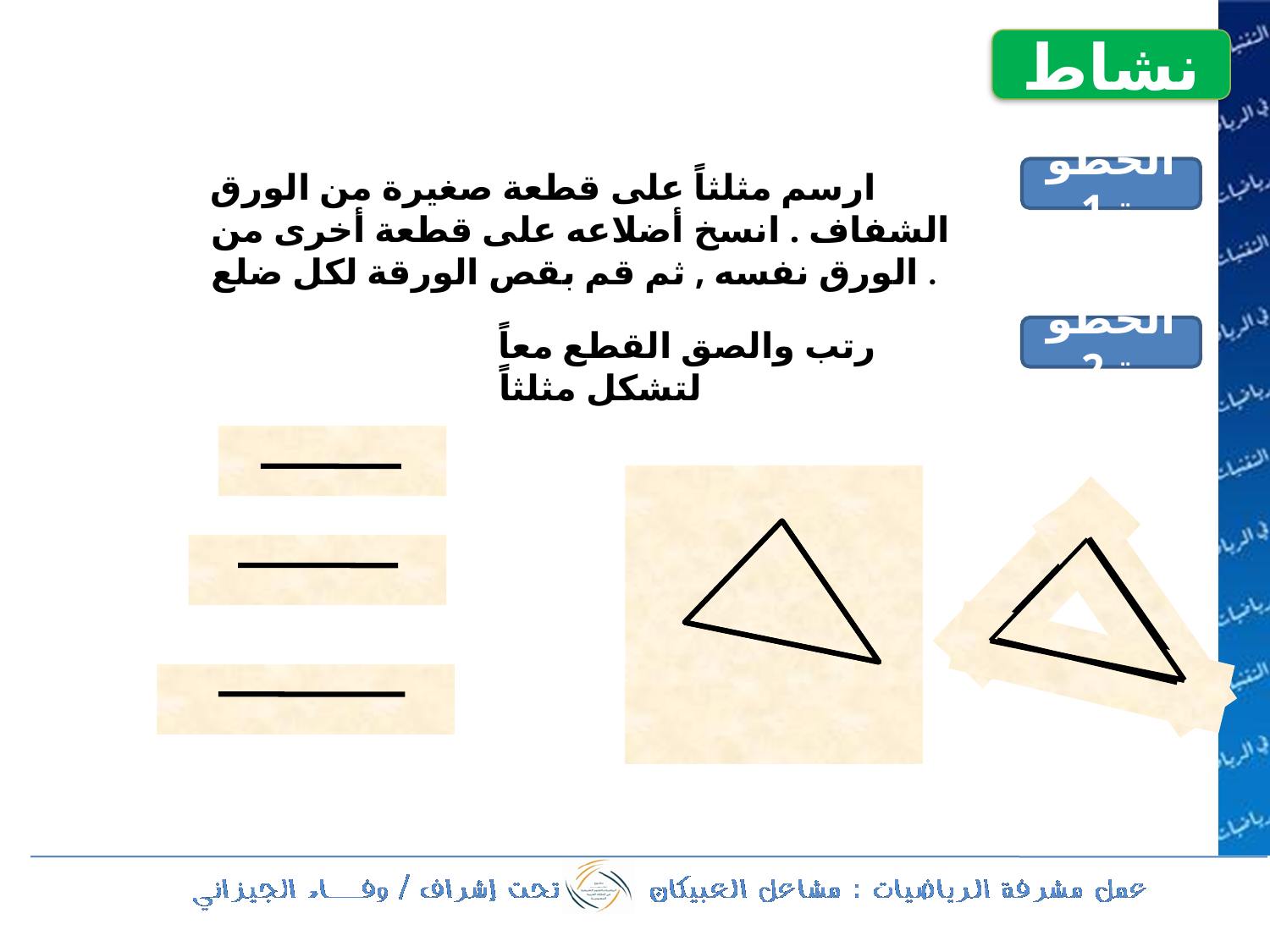

نشاط
ارسم مثلثاً على قطعة صغيرة من الورق الشفاف . انسخ أضلاعه على قطعة أخرى من الورق نفسه , ثم قم بقص الورقة لكل ضلع .
الخطوة 1
رتب والصق القطع معاً لتشكل مثلثاً
الخطوة 2